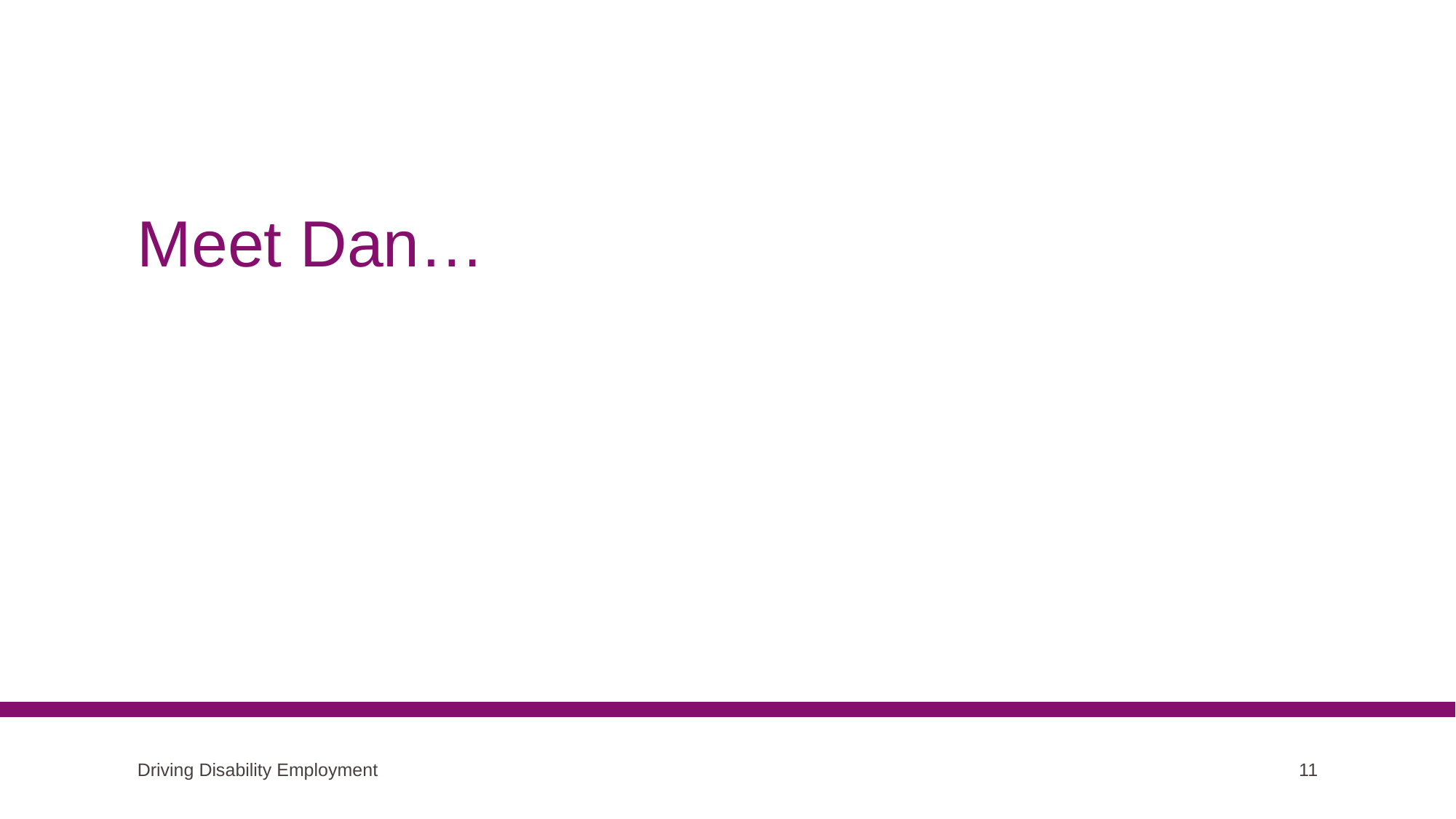

# Meet Dan…
Driving Disability Employment
11